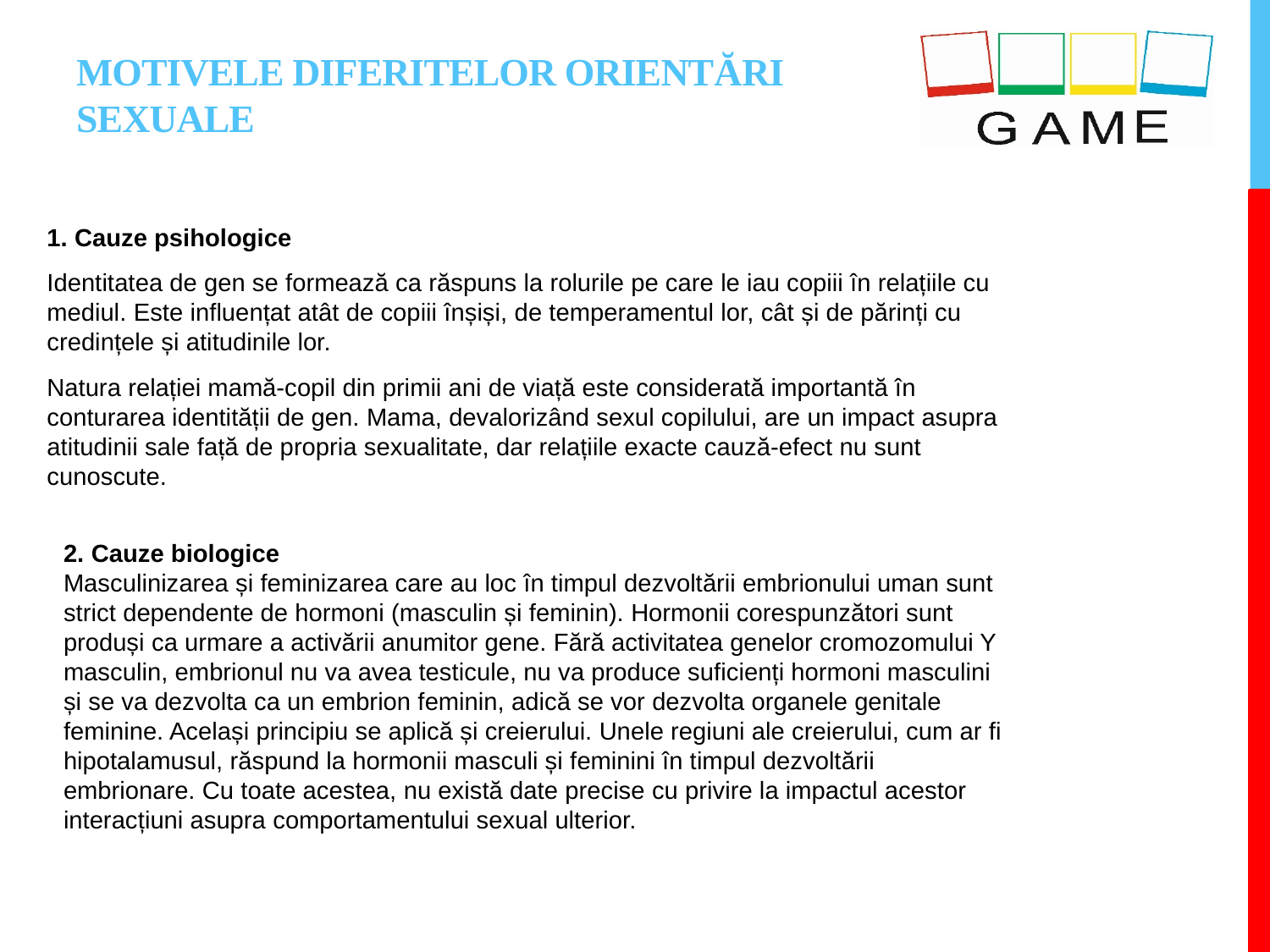

# MoTIVELE DIFERITELOR ORIENTĂRI SEXUALE
1. Cauze psihologice
Identitatea de gen se formează ca răspuns la rolurile pe care le iau copiii în relațiile cu mediul. Este influențat atât de copiii înșiși, de temperamentul lor, cât și de părinți cu credințele și atitudinile lor.
Natura relației mamă-copil din primii ani de viață este considerată importantă în conturarea identității de gen. Mama, devalorizând sexul copilului, are un impact asupra atitudinii sale față de propria sexualitate, dar relațiile exacte cauză-efect nu sunt cunoscute.

2. Cauze biologice
Masculinizarea și feminizarea care au loc în timpul dezvoltării embrionului uman sunt strict dependente de hormoni (masculin și feminin). Hormonii corespunzători sunt produși ca urmare a activării anumitor gene. Fără activitatea genelor cromozomului Y masculin, embrionul nu va avea testicule, nu va produce suficienți hormoni masculini și se va dezvolta ca un embrion feminin, adică se vor dezvolta organele genitale feminine. Același principiu se aplică și creierului. Unele regiuni ale creierului, cum ar fi hipotalamusul, răspund la hormonii masculi și feminini în timpul dezvoltării embrionare. Cu toate acestea, nu există date precise cu privire la impactul acestor interacțiuni asupra comportamentului sexual ulterior.